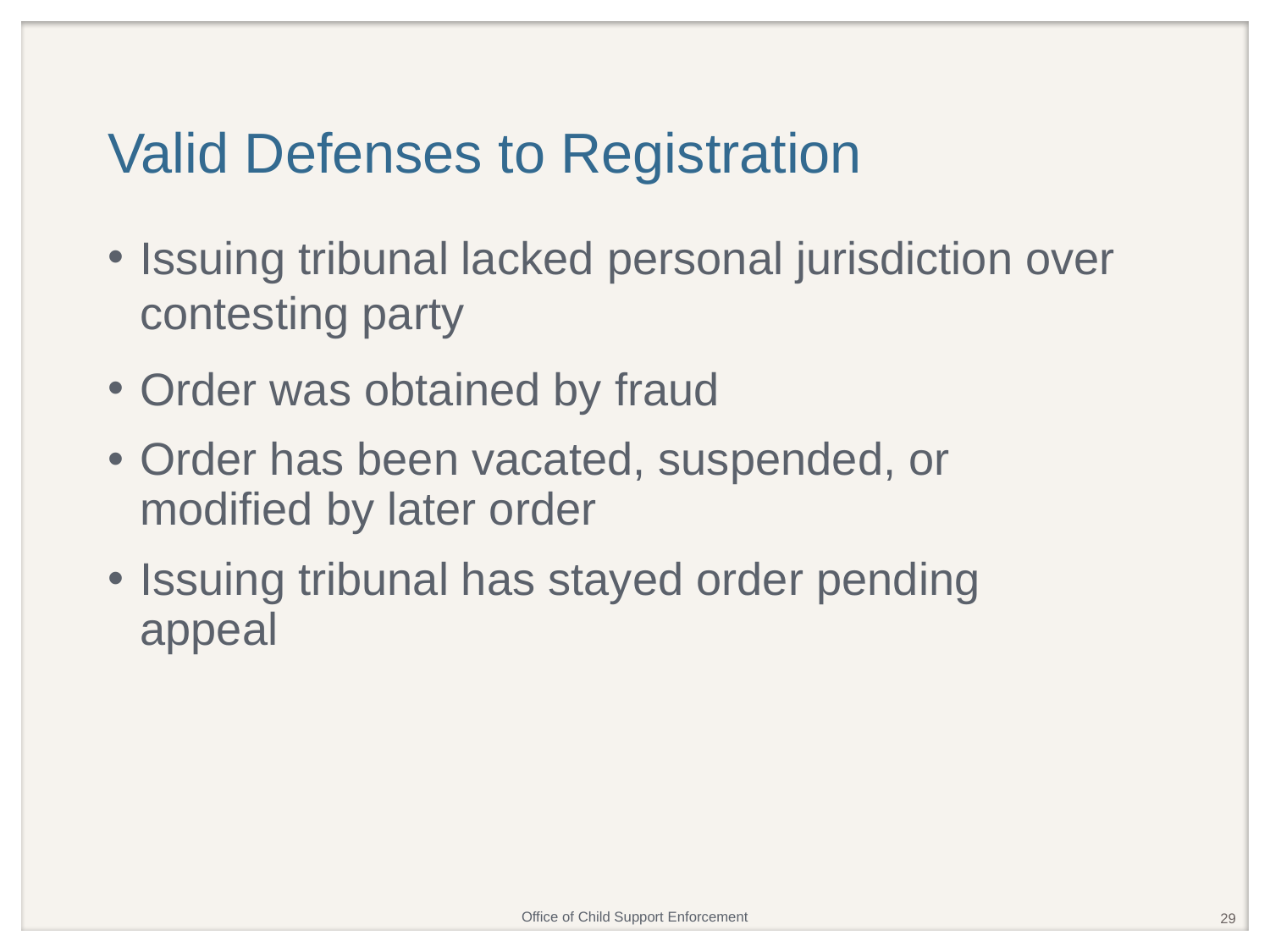

# Valid Defenses to Registration
Issuing tribunal lacked personal jurisdiction over contesting party
Order was obtained by fraud
Order has been vacated, suspended, or modified by later order
Issuing tribunal has stayed order pending appeal
29